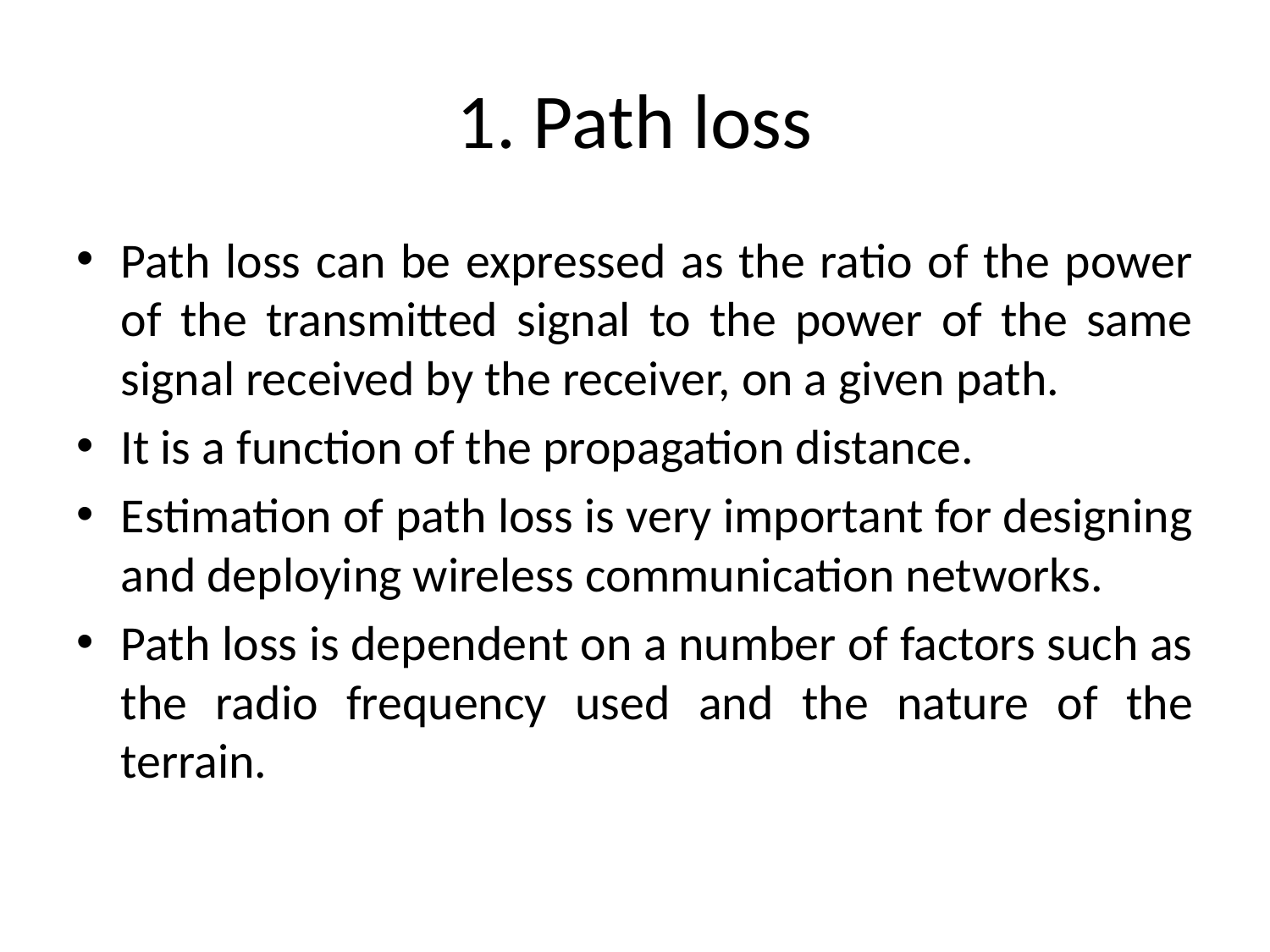

# 1. Path loss
Path loss can be expressed as the ratio of the power of the transmitted signal to the power of the same signal received by the receiver, on a given path.
It is a function of the propagation distance.
Estimation of path loss is very important for designing and deploying wireless communication networks.
Path loss is dependent on a number of factors such as the radio frequency used and the nature of the terrain.